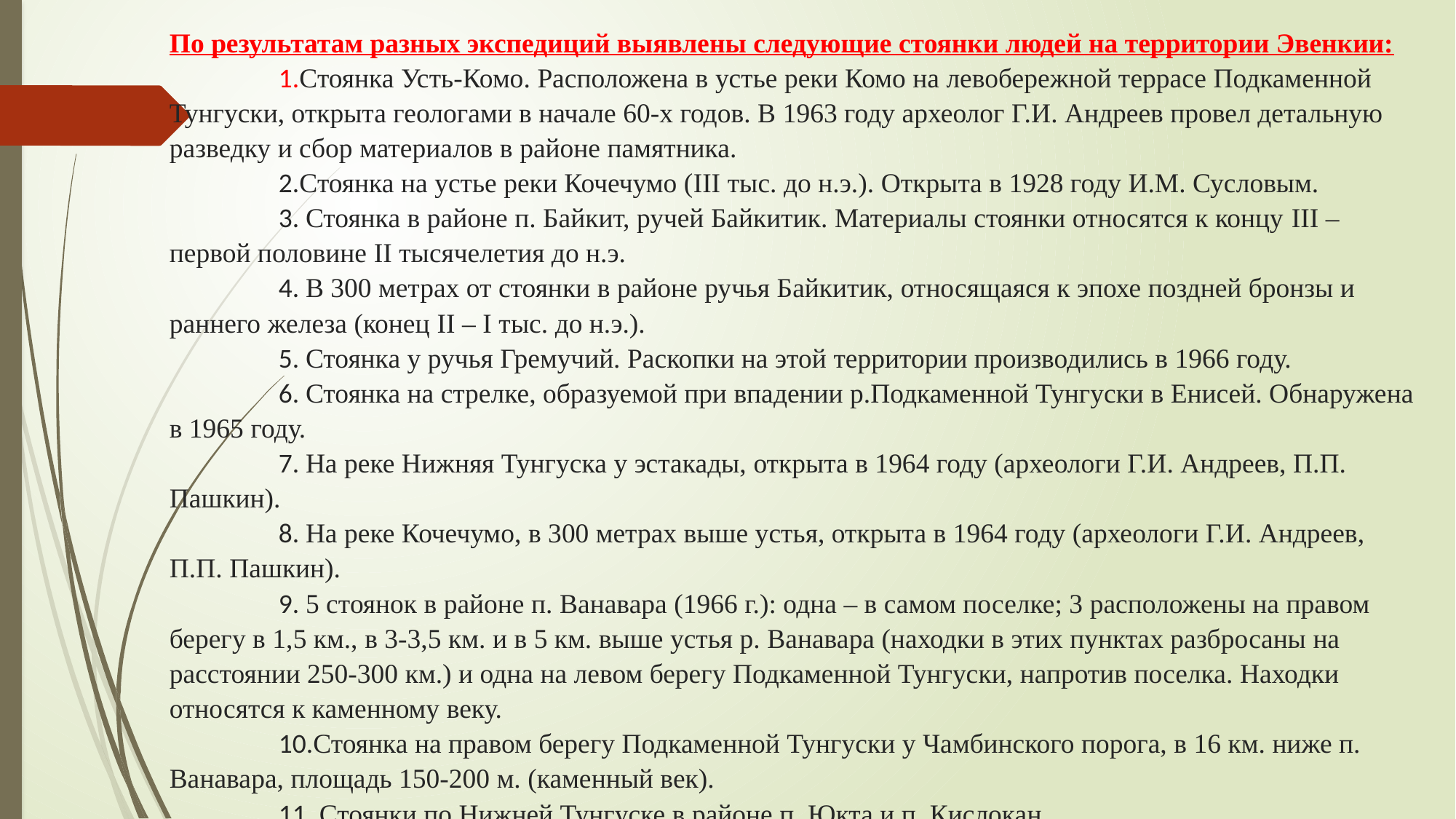

# По результатам разных экспедиций выявлены следующие стоянки людей на территории Эвенкии: 1.Стоянка Усть-Комо. Расположена в устье реки Комо на левобережной террасе Подкаменной Тунгуски, открыта геологами в начале 60-х годов. В 1963 году археолог Г.И. Андреев провел детальную разведку и сбор материалов в районе памятника. 2.Стоянка на устье реки Кочечумо (III тыс. до н.э.). Открыта в 1928 году И.М. Сусловым. 3. Стоянка в районе п. Байкит, ручей Байкитик. Материалы стоянки относятся к концу III – первой половине II тысячелетия до н.э. 4. В 300 метрах от стоянки в районе ручья Байкитик, относящаяся к эпохе поздней бронзы и раннего железа (конец II – I тыс. до н.э.). 5. Стоянка у ручья Гремучий. Раскопки на этой территории производились в 1966 году. 6. Стоянка на стрелке, образуемой при впадении р.Подкаменной Тунгуски в Енисей. Обнаружена в 1965 году. 7. На реке Нижняя Тунгуска у эстакады, открыта в 1964 году (археологи Г.И. Андреев, П.П. Пашкин). 8. На реке Кочечумо, в 300 метрах выше устья, открыта в 1964 году (археологи Г.И. Андреев, П.П. Пашкин). 9. 5 стоянок в районе п. Ванавара (1966 г.): одна – в самом поселке; 3 расположены на правом берегу в 1,5 км., в 3-3,5 км. и в 5 км. выше устья р. Ванавара (находки в этих пунктах разбросаны на расстоянии 250-300 км.) и одна на левом берегу Подкаменной Тунгуски, напротив поселка. Находки относятся к каменному веку. 10.Стоянка на правом берегу Подкаменной Тунгуски у Чамбинского порога, в 16 км. ниже п. Ванавара, площадь 150-200 м. (каменный век). 11. Стоянки по Нижней Тунгуске в районе п. Юкта и п. Кислокан.